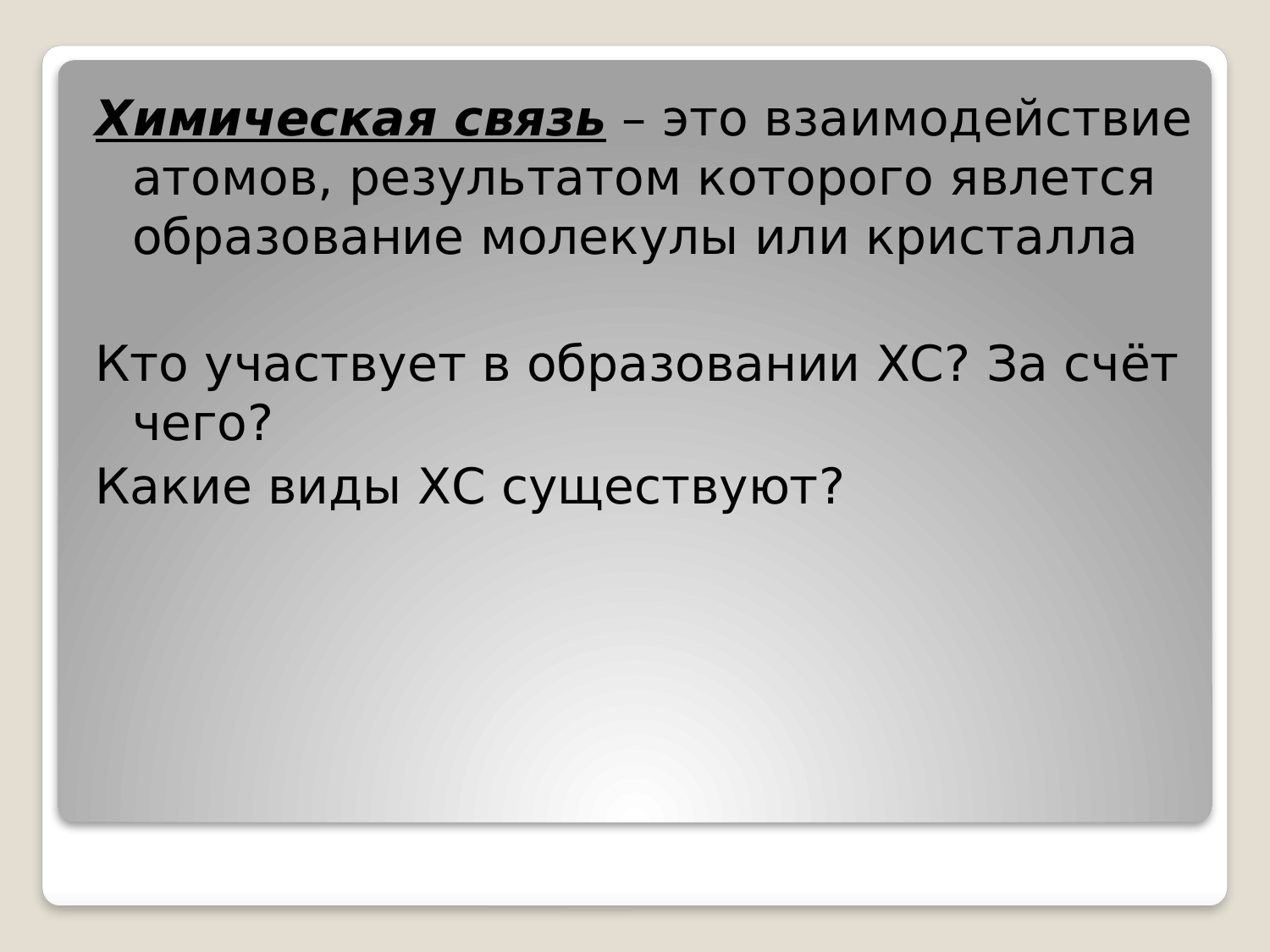

Химическая связь – это взаимодействие атомов, результатом которого явлется образование молекулы или кристалла

Кто участвует в образовании ХС? За счёт чего?
Какие виды ХС существуют?